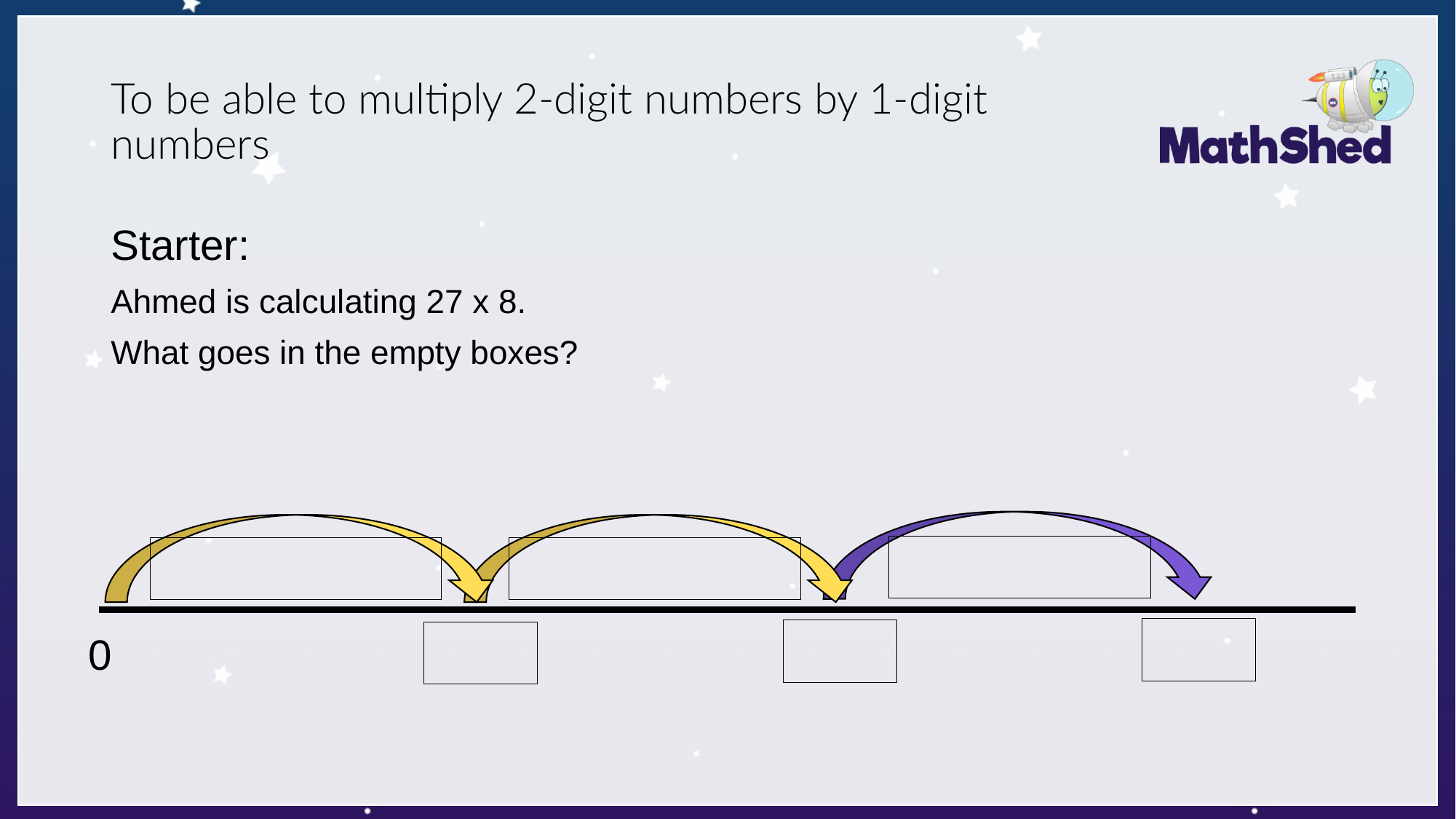

# To be able to multiply 2-digit numbers by 1-digit numbers
Starter:
Ahmed is calculating 27 x 8.
What goes in the empty boxes?

0